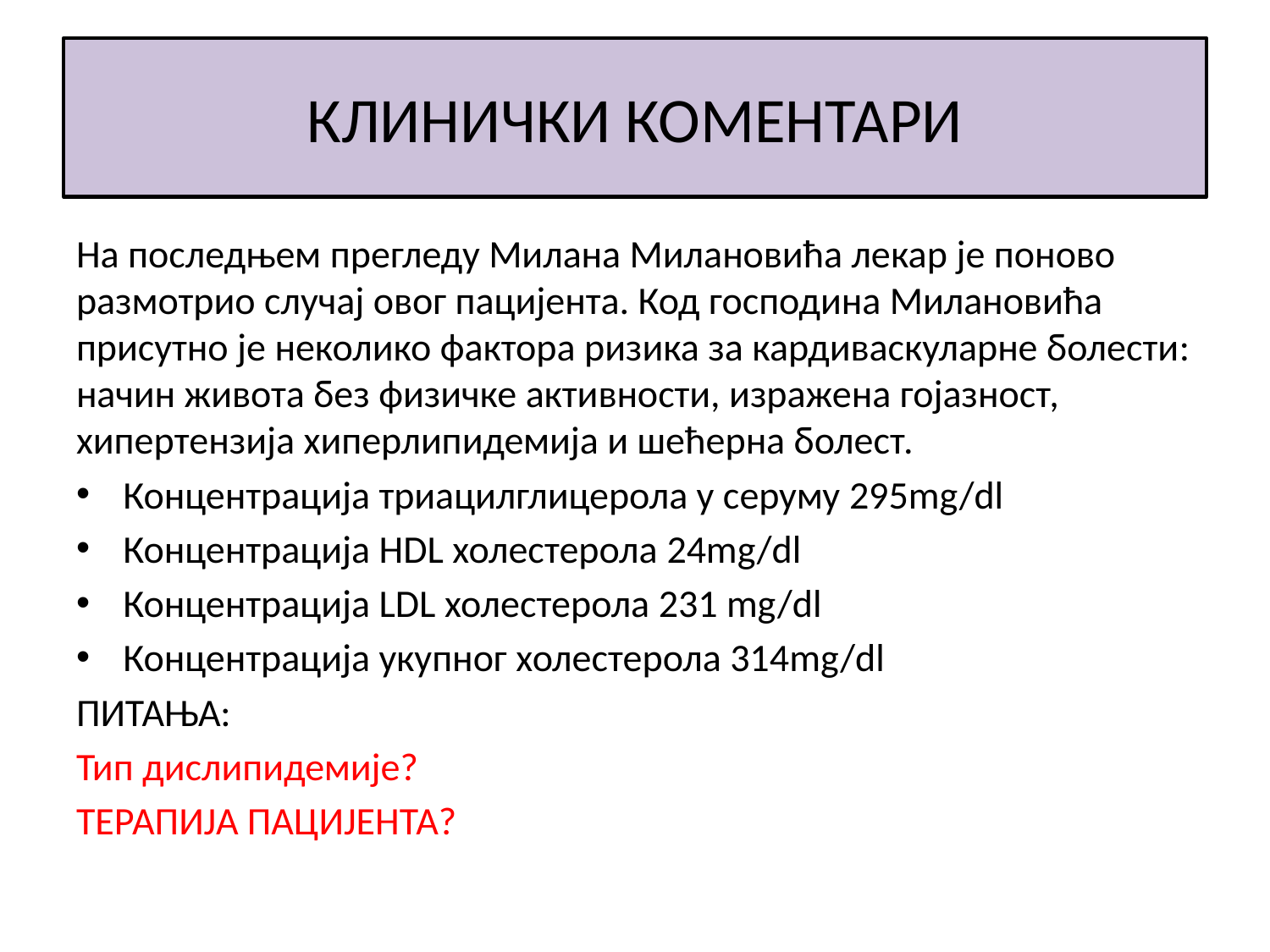

# КЛИНИЧКИ КОМЕНТАРИ
На последњем прегледу Милана Милановића лекар је поново размотрио случај овог пацијента. Код господина Милановића присутно је неколико фактора ризика за кардиваскуларне болести: начин живота без физичке активности, изражена гојазност, хипертензија хиперлипидемија и шећерна болест.
Концентрација триацилглицерола у серуму 295mg/dl
Концентрација HDL холестерола 24mg/dl
Концентрација LDL холестерола 231 mg/dl
Концентрација укупног холестерола 314mg/dl
ПИТАЊА:
Тип дислипидемије?
ТЕРАПИЈА ПАЦИЈЕНТА?